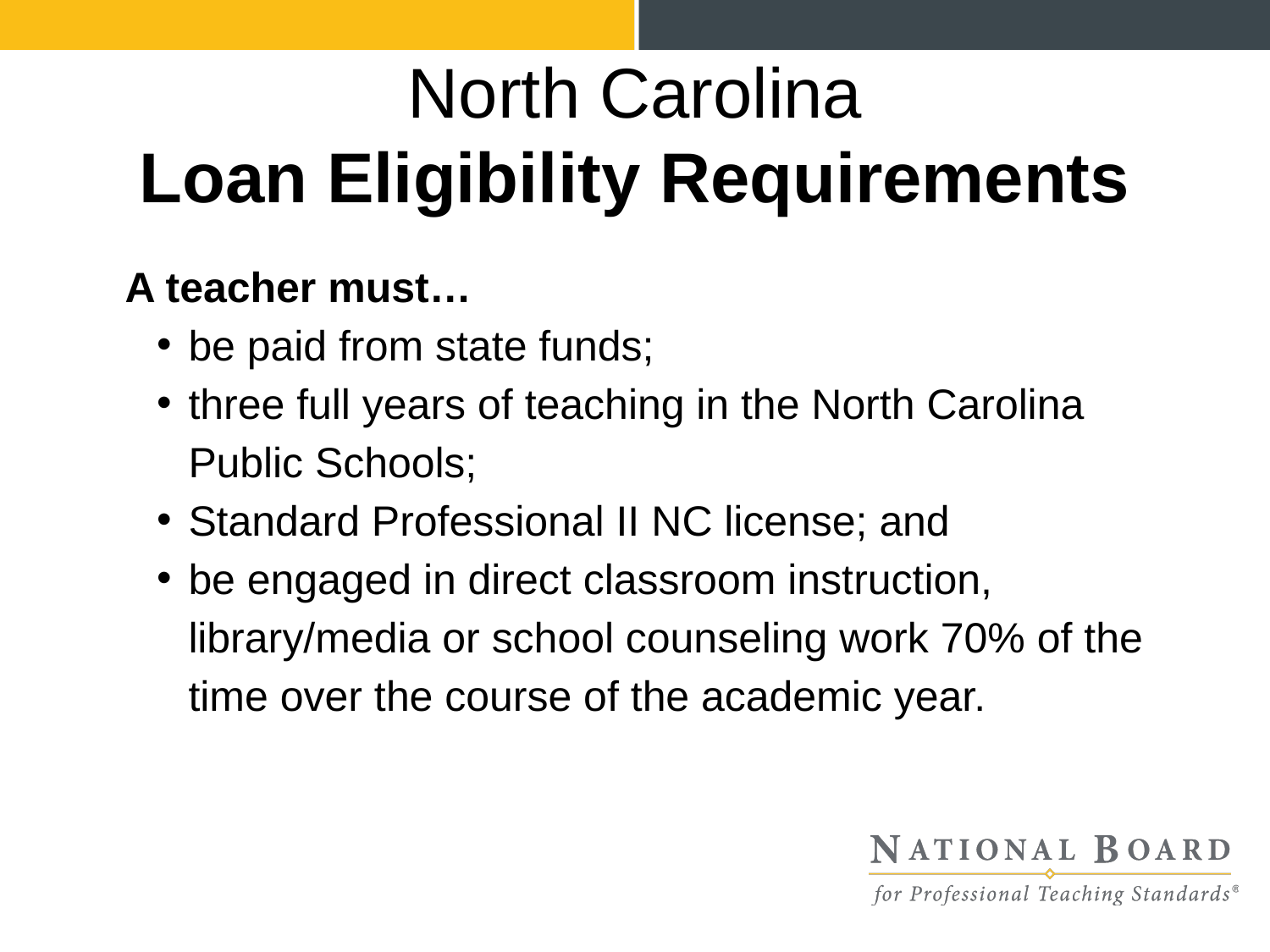

# North Carolina
Loan Eligibility Requirements
A teacher must…
be paid from state funds;
three full years of teaching in the North Carolina Public Schools;
Standard Professional II NC license; and
be engaged in direct classroom instruction, library/media or school counseling work 70% of the time over the course of the academic year.